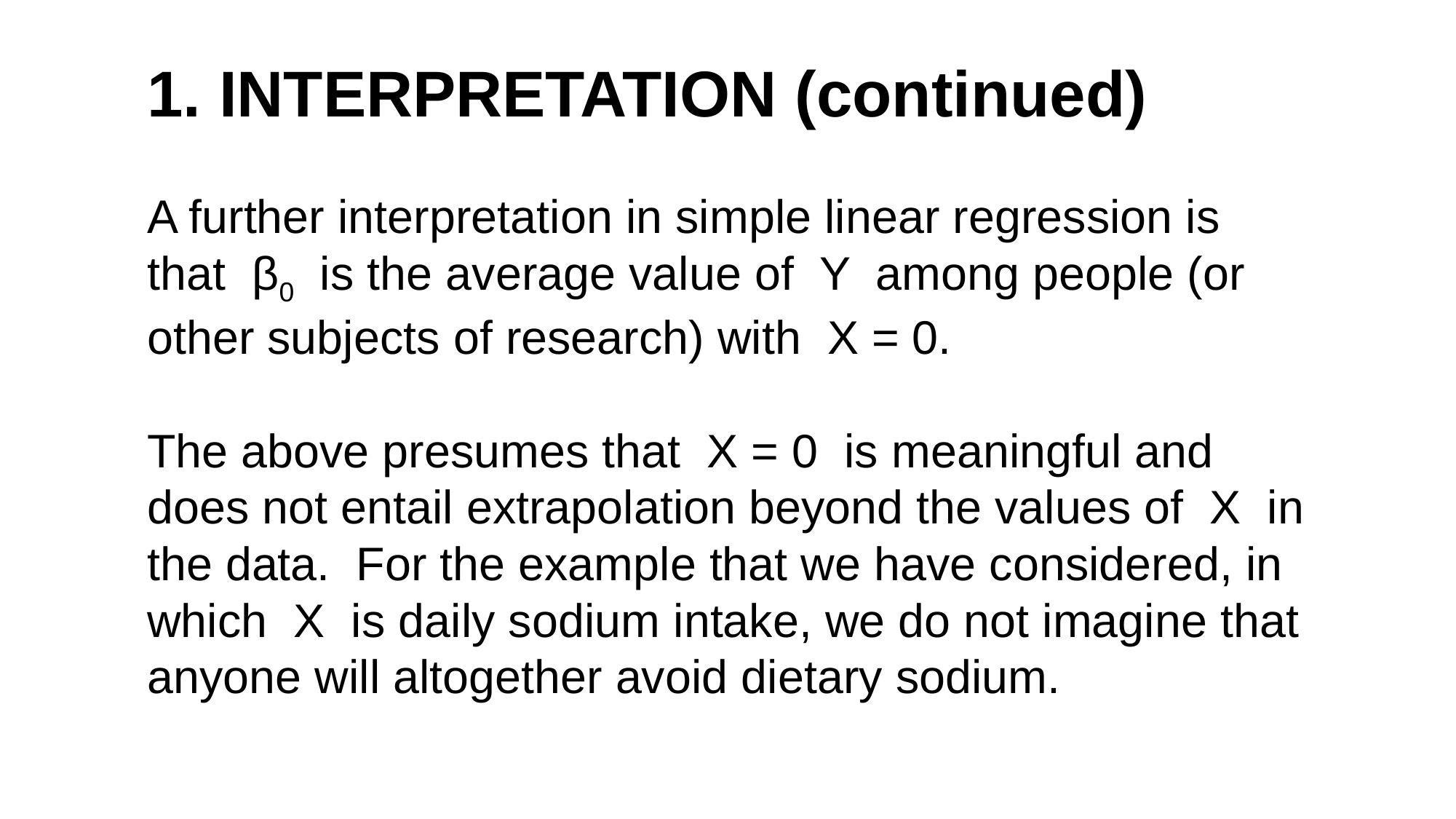

#
1. INTERPRETATION (continued)

A further interpretation in simple linear regression is that  β0  is the average value of  Y  among people (or other subjects of research) with  X = 0.

The above presumes that  X = 0  is meaningful and does not entail extrapolation beyond the values of  X  in the data.  For the example that we have considered, in which  X  is daily sodium intake, we do not imagine that anyone will altogether avoid dietary sodium.